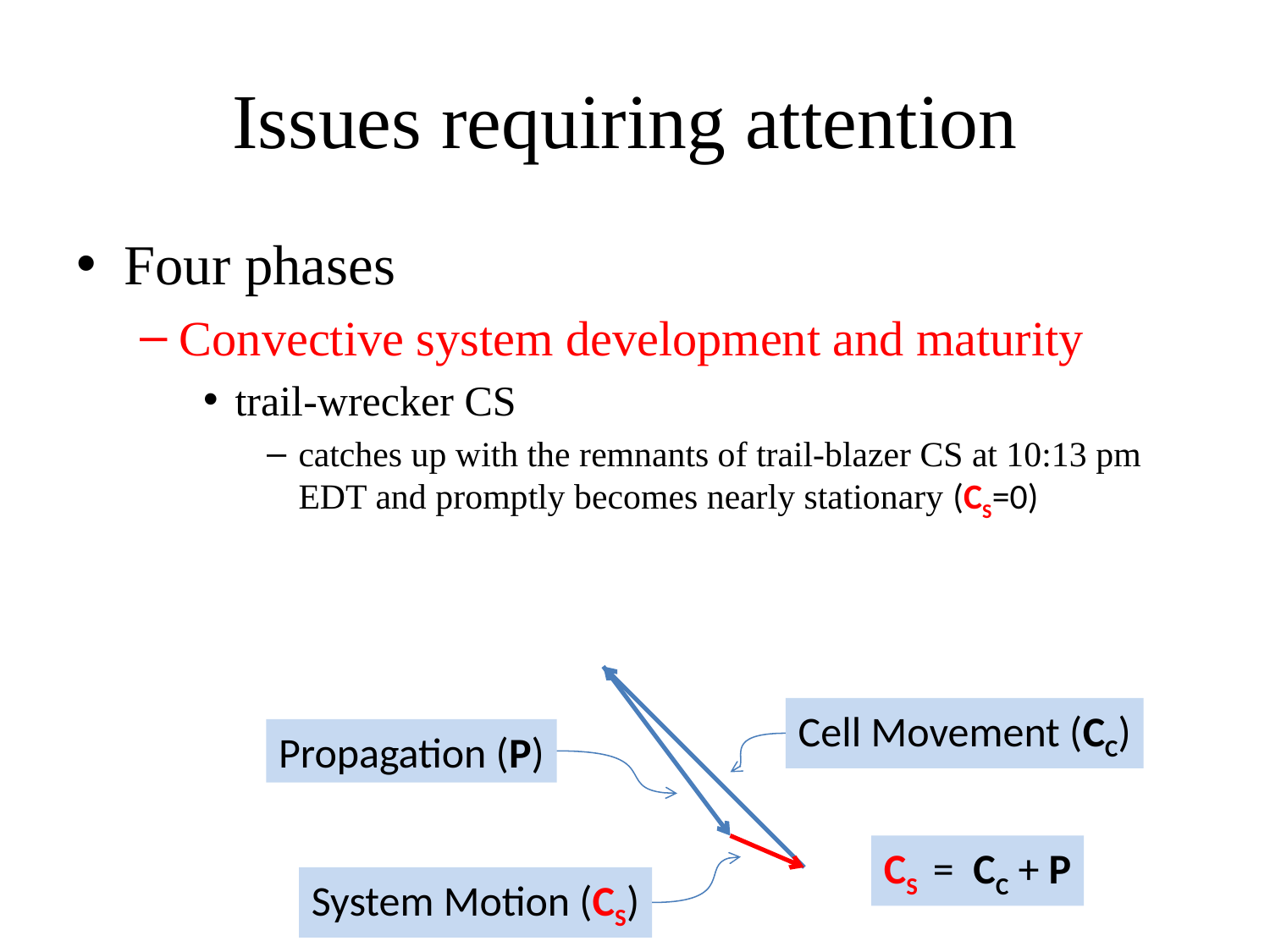

# Issues requiring attention
Four phases
Convective system development and maturity
trail-wrecker CS
catches up with the remnants of trail-blazer CS at 10:13 pm EDT and promptly becomes nearly stationary (CS=0)

Cell Movement (CC)
Propagation (P)
CS  =  CC + P
System Motion (CS)